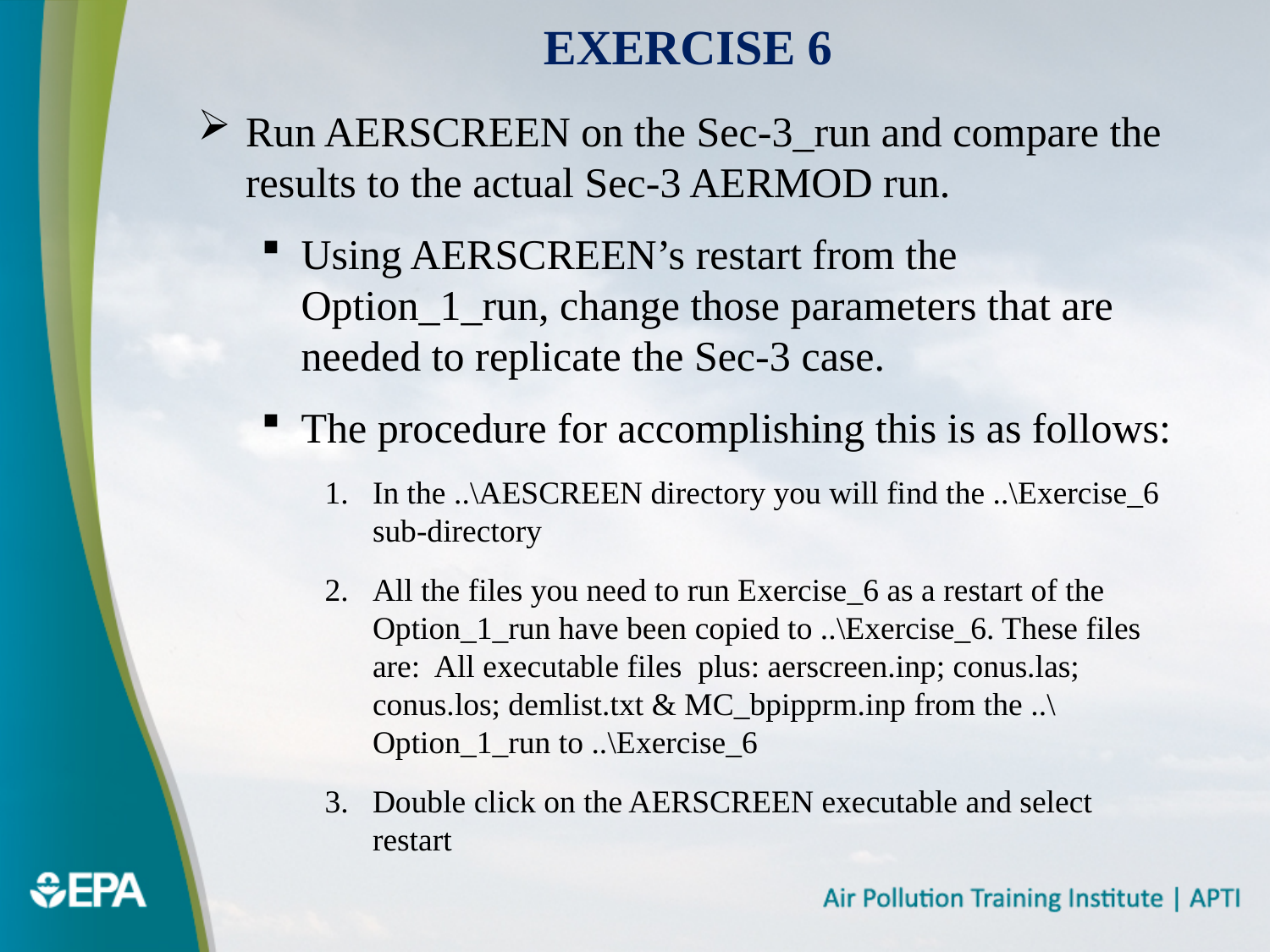

# Exercise 6
Run AERSCREEN on the Sec-3_run and compare the results to the actual Sec-3 AERMOD run.
Using AERSCREEN’s restart from the Option_1_run, change those parameters that are needed to replicate the Sec-3 case.
The procedure for accomplishing this is as follows:
In the ..\AESCREEN directory you will find the ..\Exercise_6 sub-directory
All the files you need to run Exercise_6 as a restart of the Option_1_run have been copied to ..\Exercise_6. These files are:  All executable files  plus: aerscreen.inp; conus.las; conus.los; demlist.txt & MC_bpipprm.inp from the ..\Option_1_run to ..\Exercise_6
Double click on the AERSCREEN executable and select restart